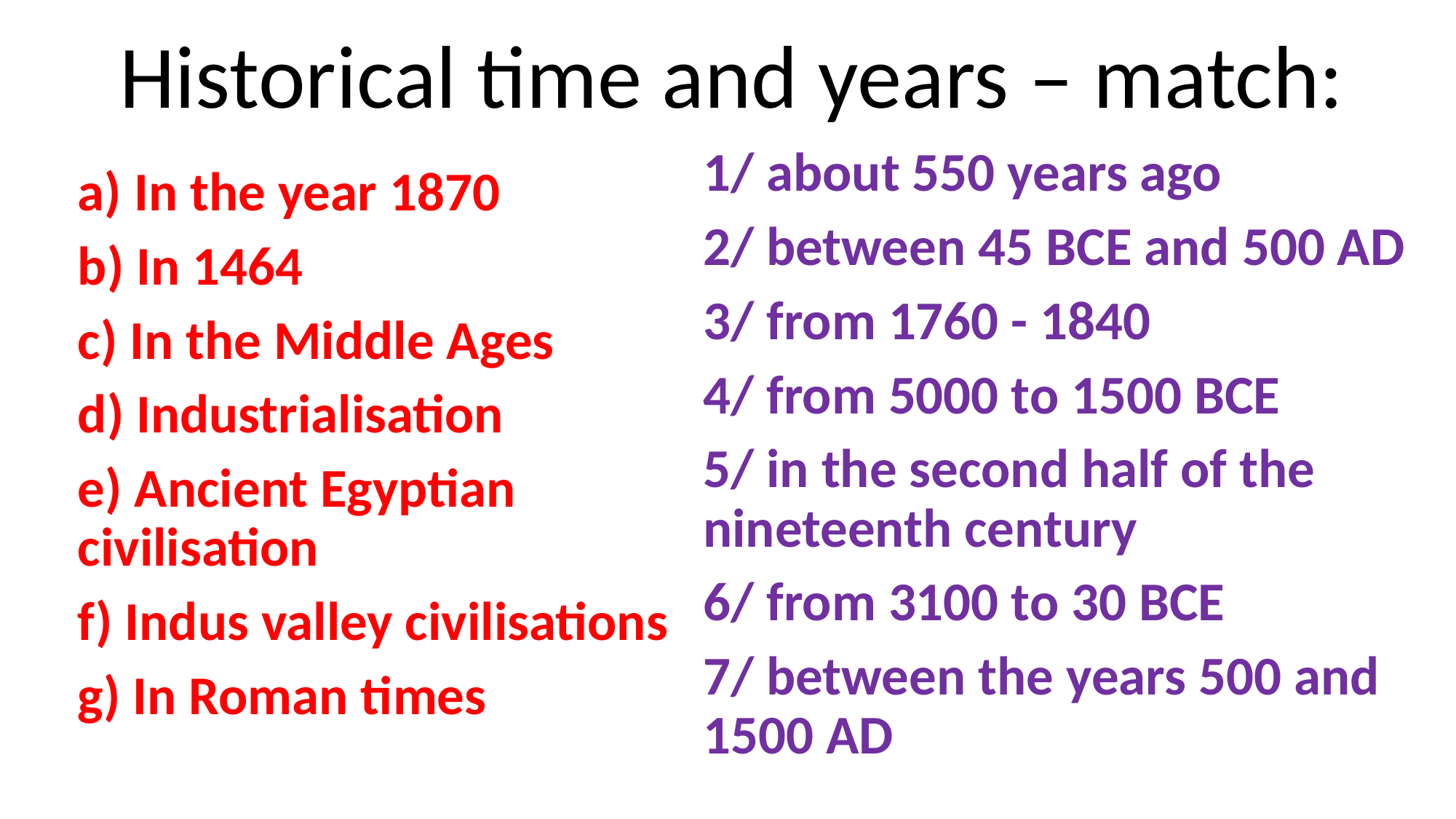

# Historical time and years – match:
1/ about 550 years ago
2/ between 45 BCE and 500 AD
3/ from 1760 - 1840
4/ from 5000 to 1500 BCE
5/ in the second half of the nineteenth century
6/ from 3100 to 30 BCE
7/ between the years 500 and 1500 AD
a) In the year 1870
b) In 1464
c) In the Middle Ages
d) Industrialisation
e) Ancient Egyptian civilisation
f) Indus valley civilisations
g) In Roman times